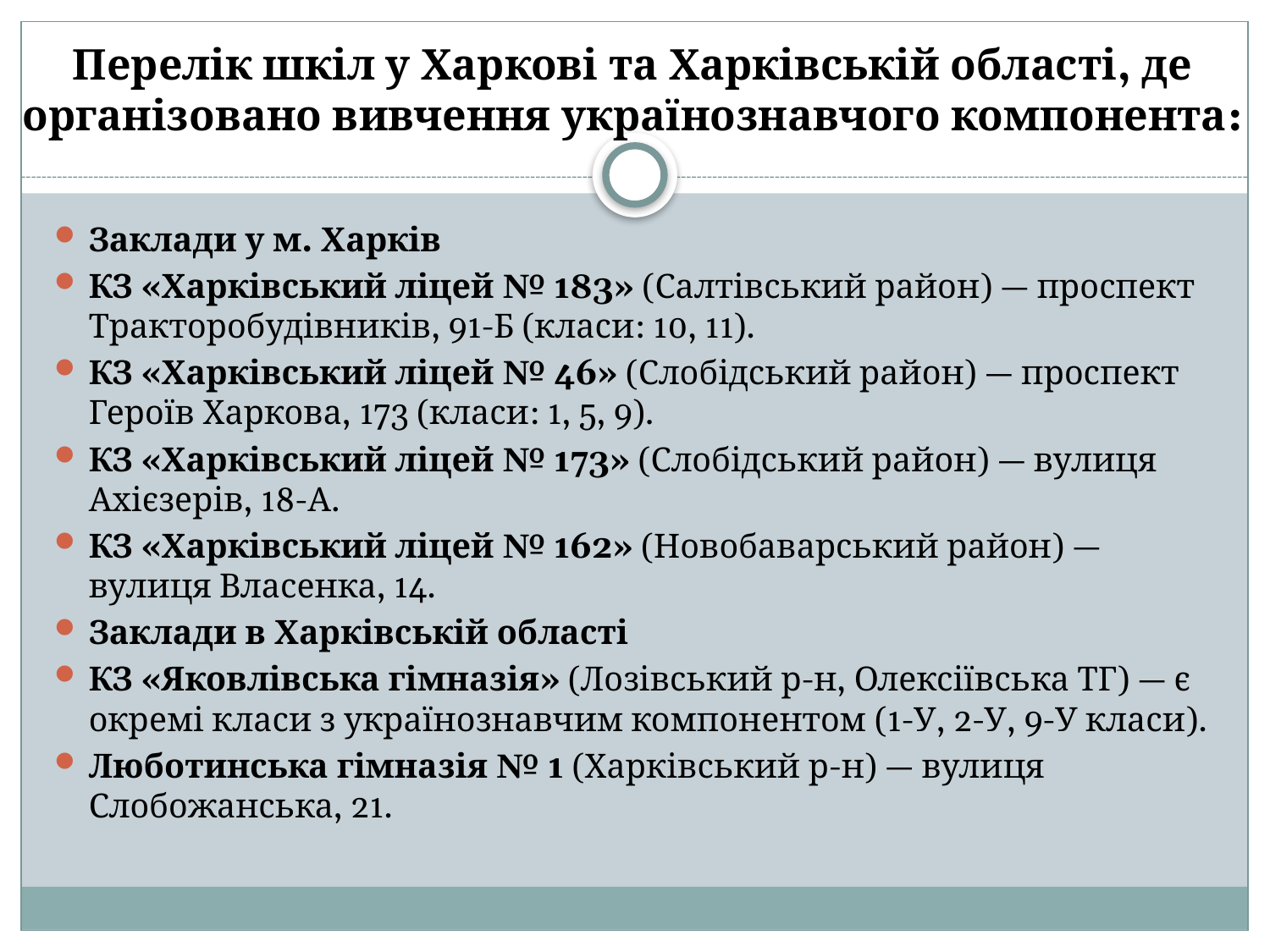

# Перелік шкіл у Харкові та Харківській області, де організовано вивчення українознавчого компонента:
Заклади у м. Харків
КЗ «Харківський ліцей № 183» (Салтівський район) — проспект Тракторобудівників, 91-Б (класи: 10, 11).
КЗ «Харківський ліцей № 46» (Слобідський район) — проспект Героїв Харкова, 173 (класи: 1, 5, 9).
КЗ «Харківський ліцей № 173» (Слобідський район) — вулиця Ахієзерів, 18-А.
КЗ «Харківський ліцей № 162» (Новобаварський район) — вулиця Власенка, 14.
Заклади в Харківській області
КЗ «Яковлівська гімназія» (Лозівський р-н, Олексіївська ТГ) — є окремі класи з українознавчим компонентом (1-У, 2-У, 9-У класи).
Люботинська гімназія № 1 (Харківський р-н) — вулиця Слобожанська, 21.